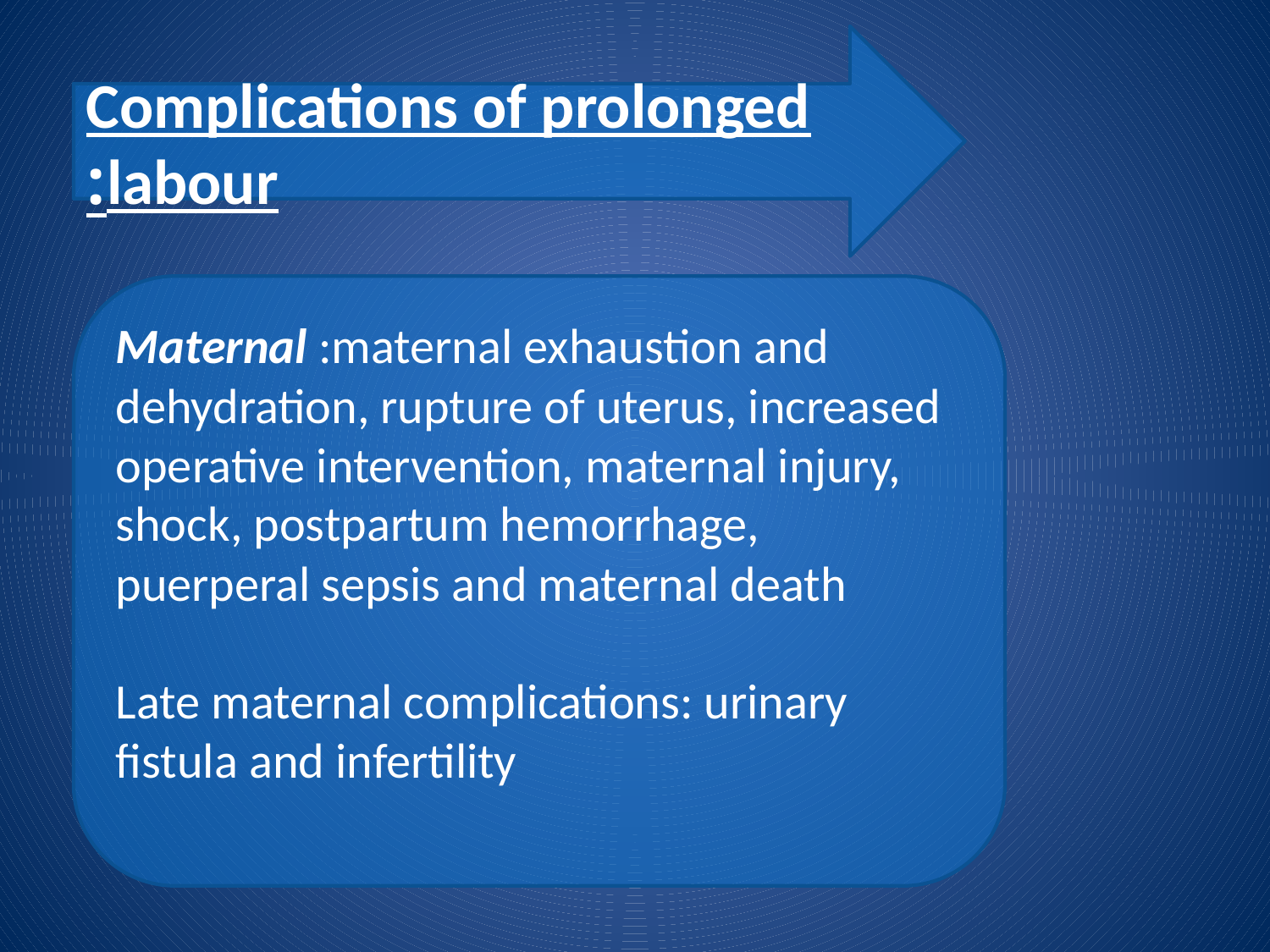

Complications of prolonged labour:

Maternal :maternal exhaustion and dehydration, rupture of uterus, increased operative intervention, maternal injury,  shock, postpartum hemorrhage, puerperal sepsis and maternal death

Late maternal complications: urinary fistula and infertility